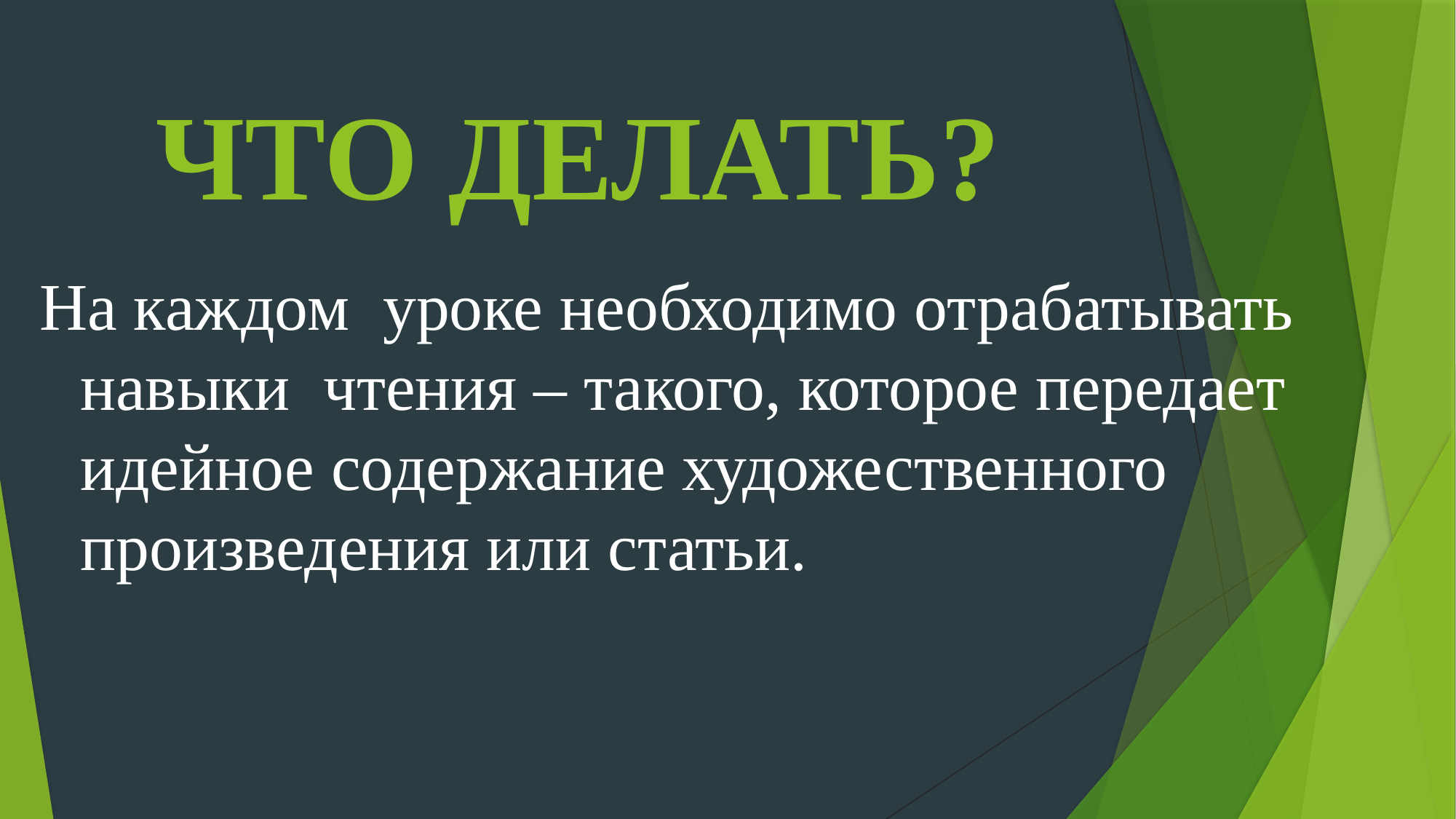

# ЧТО ДЕЛАТЬ?
На каждом  уроке необходимо отрабатывать навыки  чтения – такого, которое передает идейное содержание художественного произведения или статьи.